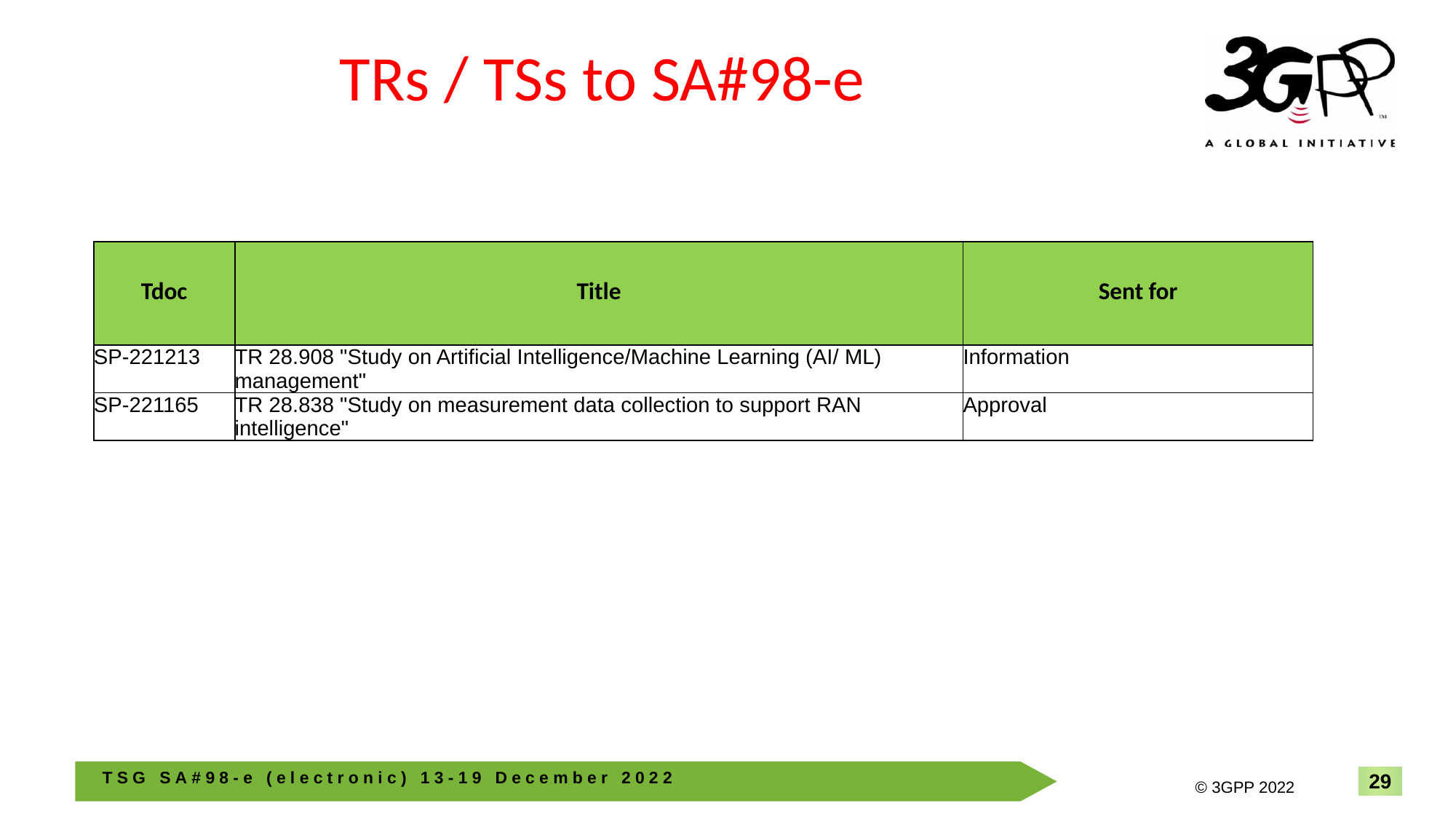

# TRs / TSs to SA#98-e
| Tdoc | Title | Sent for |
| --- | --- | --- |
| SP-221213 | TR 28.908 "Study on Artificial Intelligence/Machine Learning (AI/ ML) management" | Information |
| SP-221165 | TR 28.838 "Study on measurement data collection to support RAN intelligence" | Approval |